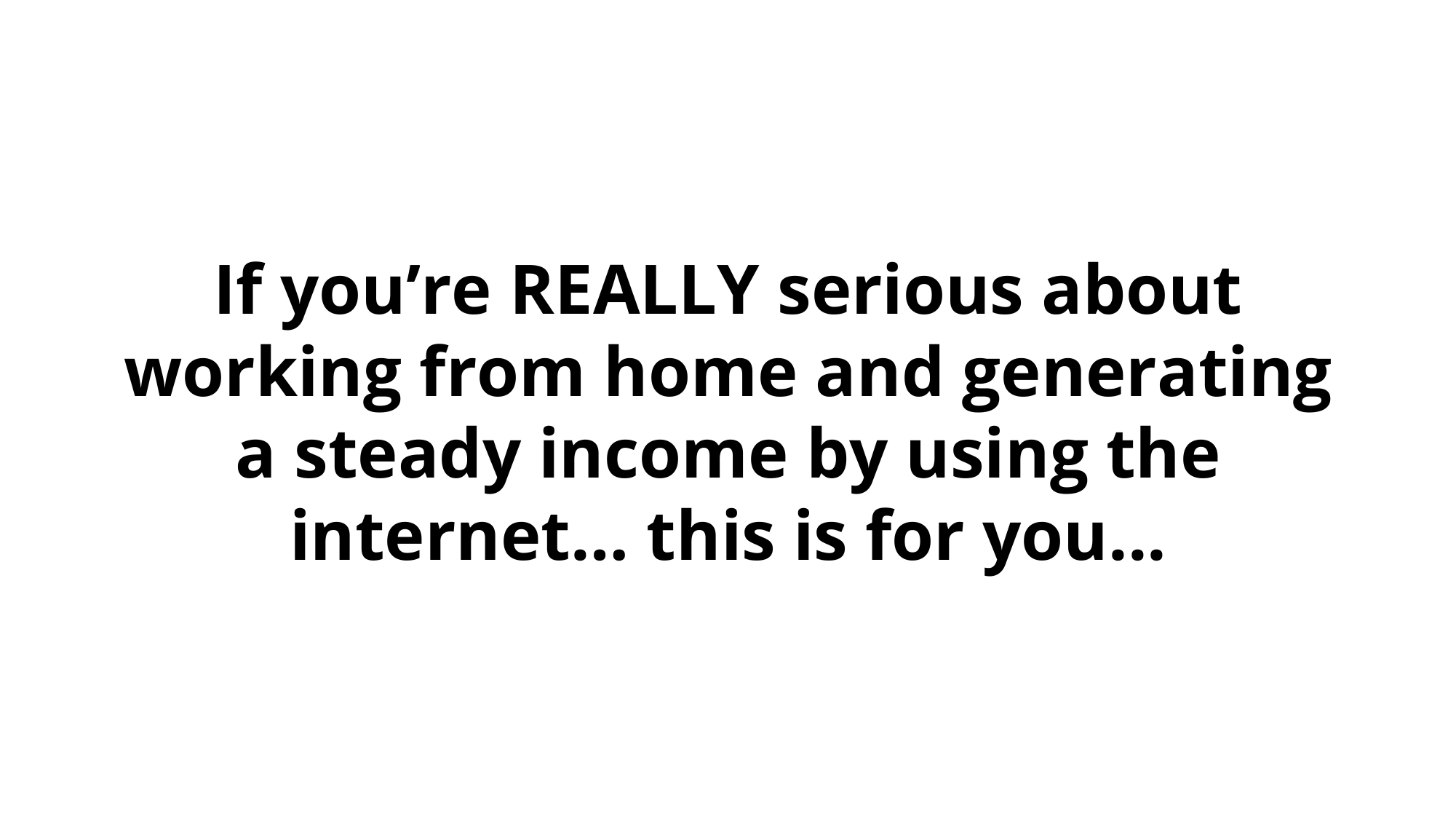

If you’re REALLY serious about working from home and generating a steady income by using the internet… this is for you...